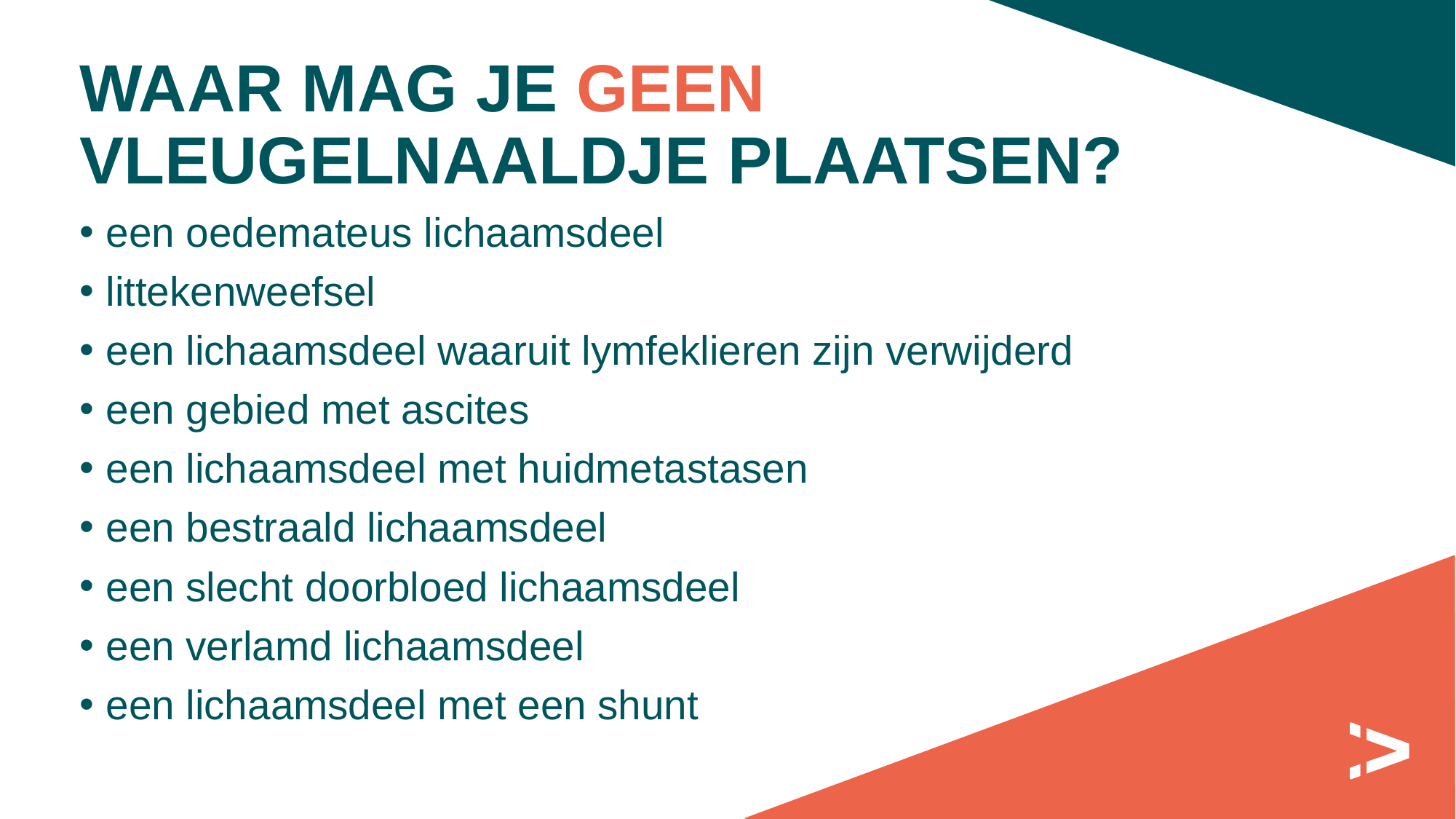

# Waar mag je geen vleugelnaaldje plaatsen?
een oedemateus lichaamsdeel
littekenweefsel
een lichaamsdeel waaruit lymfeklieren zijn verwijderd
een gebied met ascites
een lichaamsdeel met huidmetastasen
een bestraald lichaamsdeel
een slecht doorbloed lichaamsdeel
een verlamd lichaamsdeel
een lichaamsdeel met een shunt